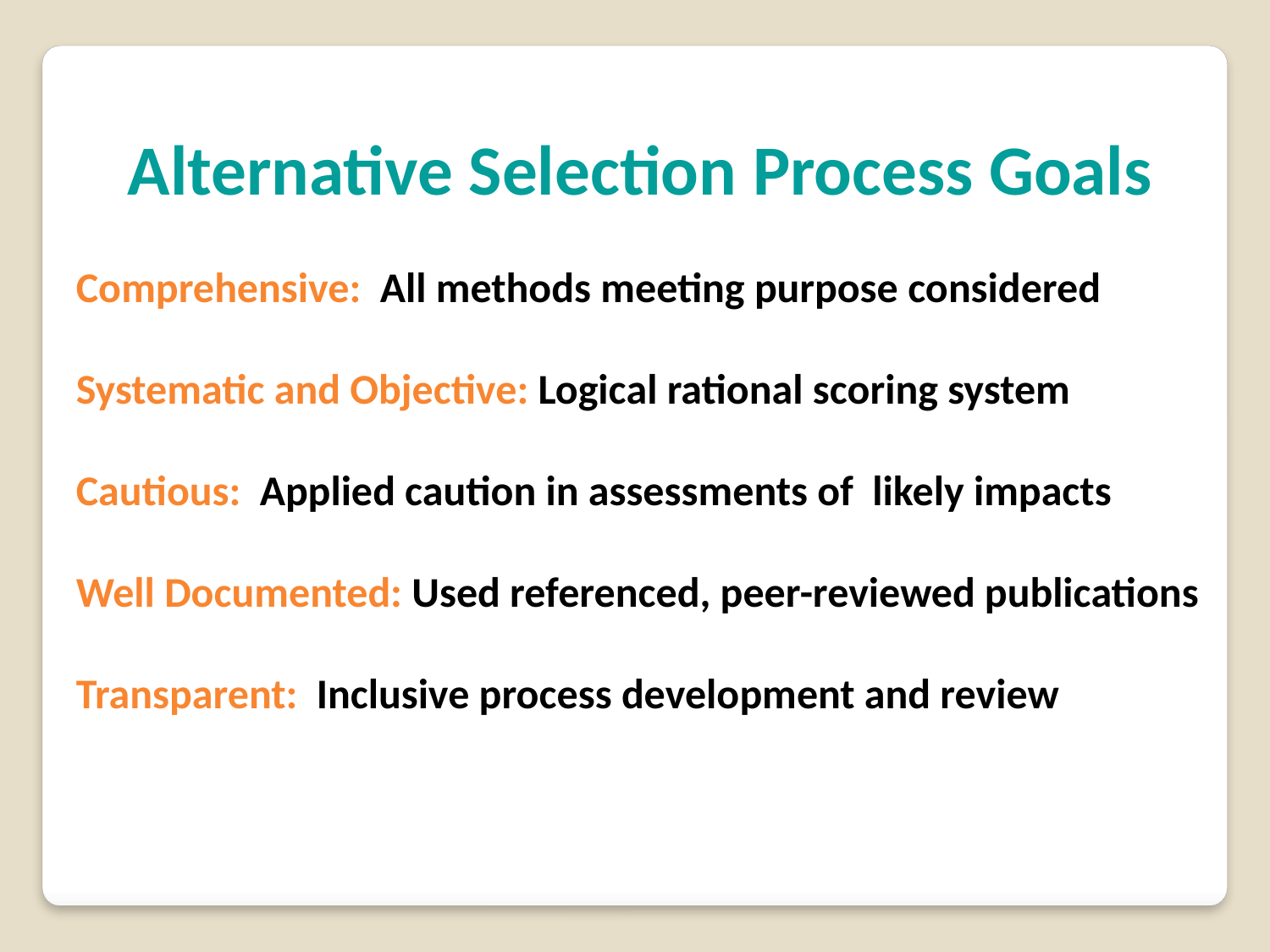

Alternative Selection Process Goals

Comprehensive:  All methods meeting purpose considered

Systematic and Objective: Logical rational scoring system

Cautious:  Applied caution in assessments of  likely impacts

Well Documented: Used referenced, peer-reviewed publications

Transparent:  Inclusive process development and review